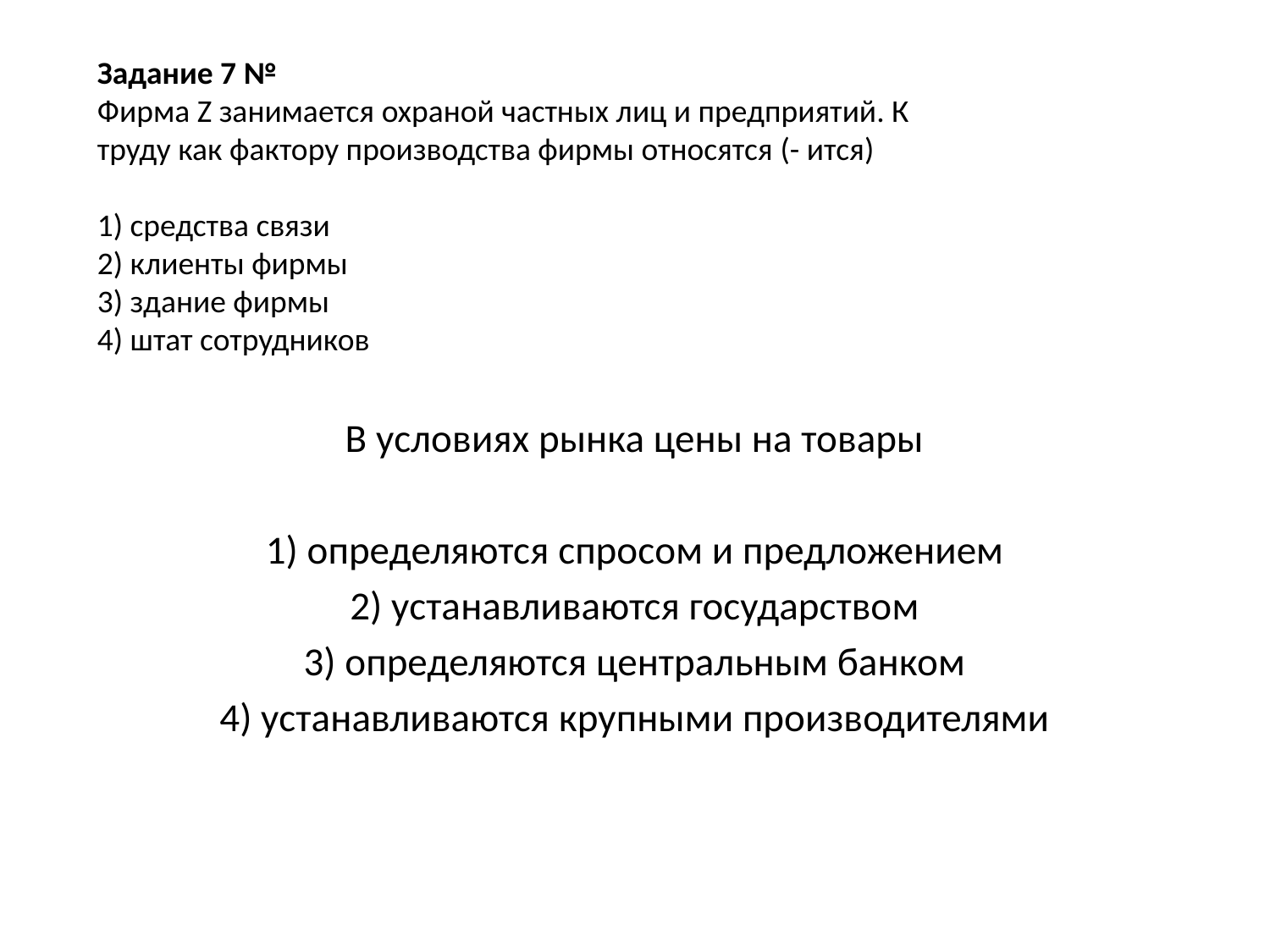

Задание 7 №
Фирма Z занимается охраной частных лиц и предприятий. К труду как фактору производства фирмы относятся (- ится)

1) средства связи
2) клиенты фирмы
3) здание фирмы
4) штат сотрудников
#
В условиях рынка цены на товары

1) определяются спросом и предложением
2) устанавливаются государством
3) определяются центральным банком
4) устанавливаются крупными производителями